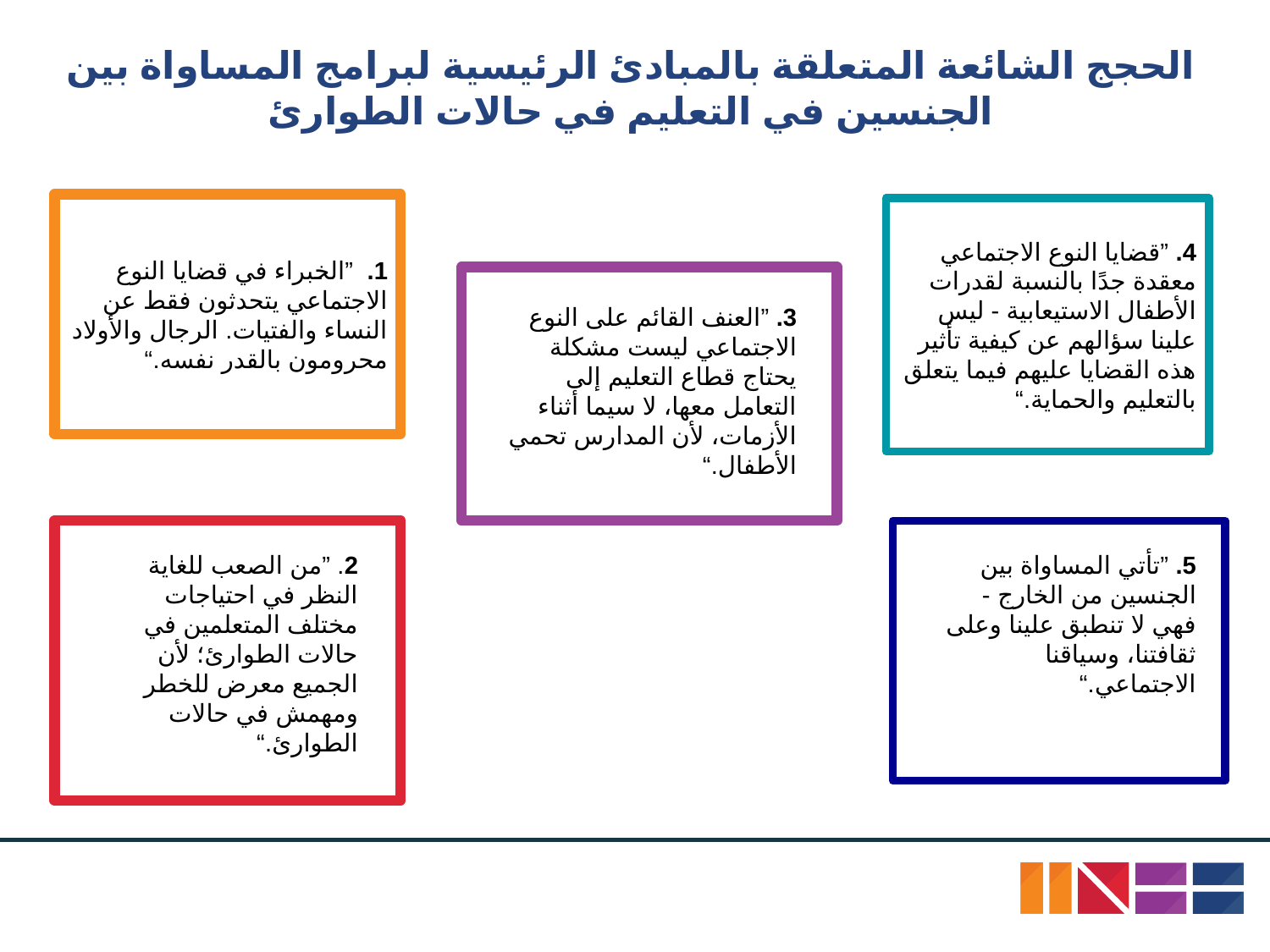

# الحجج الشائعة المتعلقة بالمبادئ الرئيسية لبرامج المساواة بين الجنسين في التعليم في حالات الطوارئ

1.  ”الخبراء في قضايا النوع الاجتماعي يتحدثون فقط عن النساء والفتيات. الرجال والأولاد محرومون بالقدر نفسه.“
4. ”قضايا النوع الاجتماعي معقدة جدًا بالنسبة لقدرات الأطفال الاستيعابية - ليس علينا سؤالهم عن كيفية تأثير هذه القضايا عليهم فيما يتعلق بالتعليم والحماية.“

3. ”العنف القائم على النوع الاجتماعي ليست مشكلة يحتاج قطاع التعليم إلى التعامل معها، لا سيما أثناء الأزمات، لأن المدارس تحمي الأطفال.“

2. ”من الصعب للغاية النظر في احتياجات مختلف المتعلمين في حالات الطوارئ؛ لأن الجميع معرض للخطر ومهمش في حالات الطوارئ.“
5. ”تأتي المساواة بين الجنسين من الخارج - فهي لا تنطبق علينا وعلى ثقافتنا، وسياقنا الاجتماعي.“